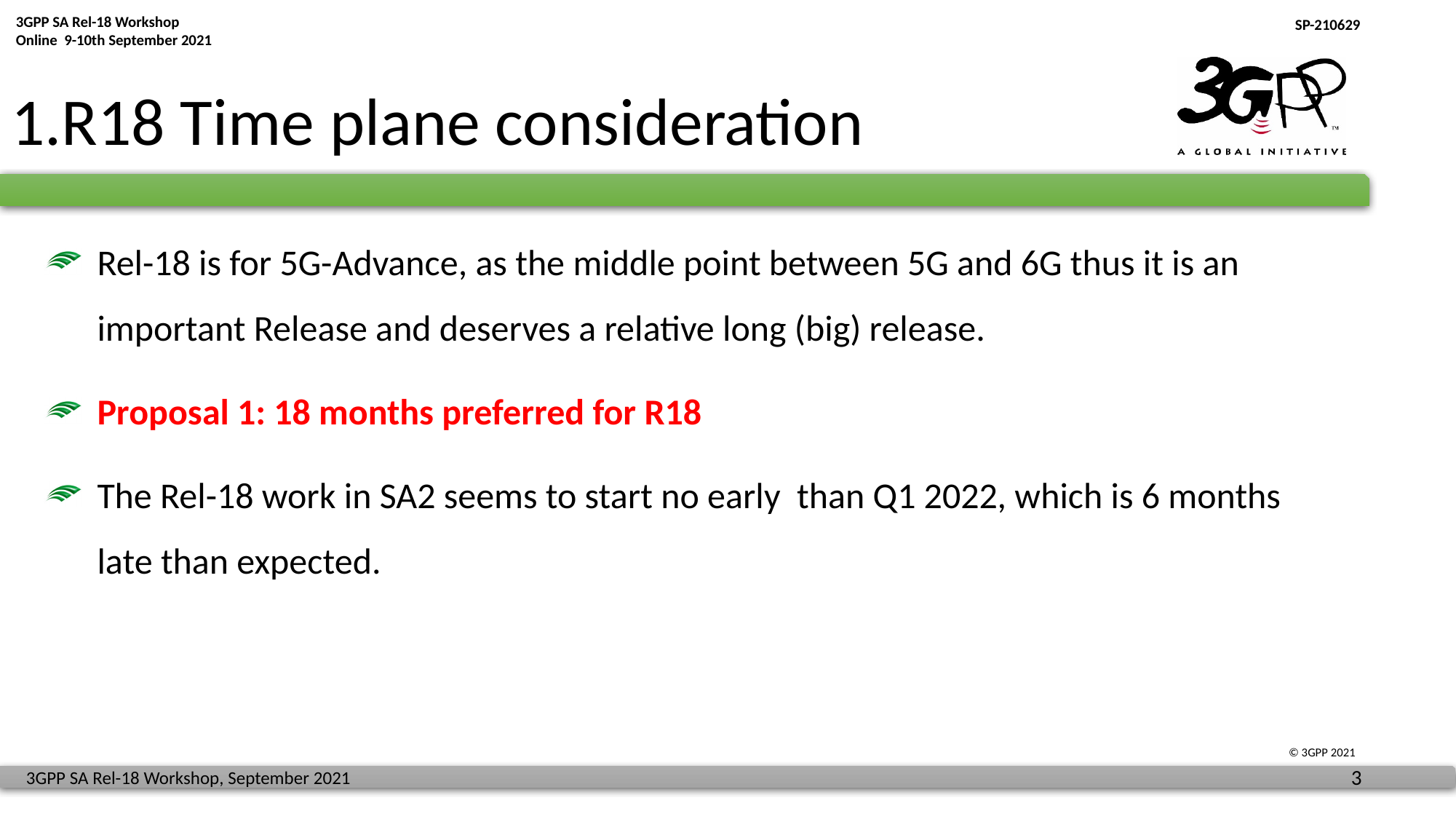

3GPP SA Rel-18 Workshop
Online  9-10th September 2021
SP-210629
# 1.R18 Time plane consideration
Rel-18 is for 5G-Advance, as the middle point between 5G and 6G thus it is an important Release and deserves a relative long (big) release.
Proposal 1: 18 months preferred for R18
The Rel-18 work in SA2 seems to start no early  than Q1 2022, which is 6 months late than expected.